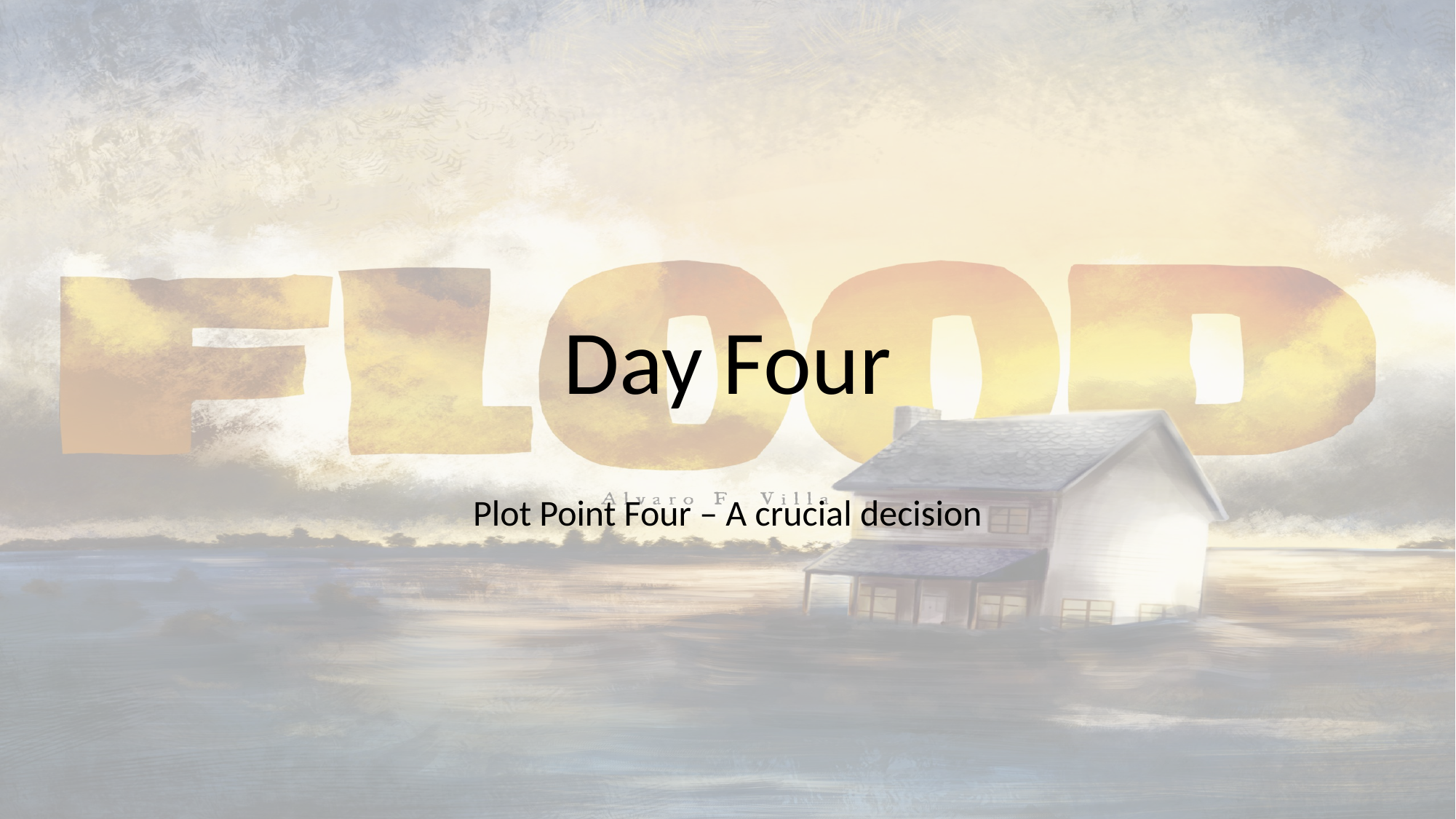

# Day Four

Plot Point Four – A crucial decision